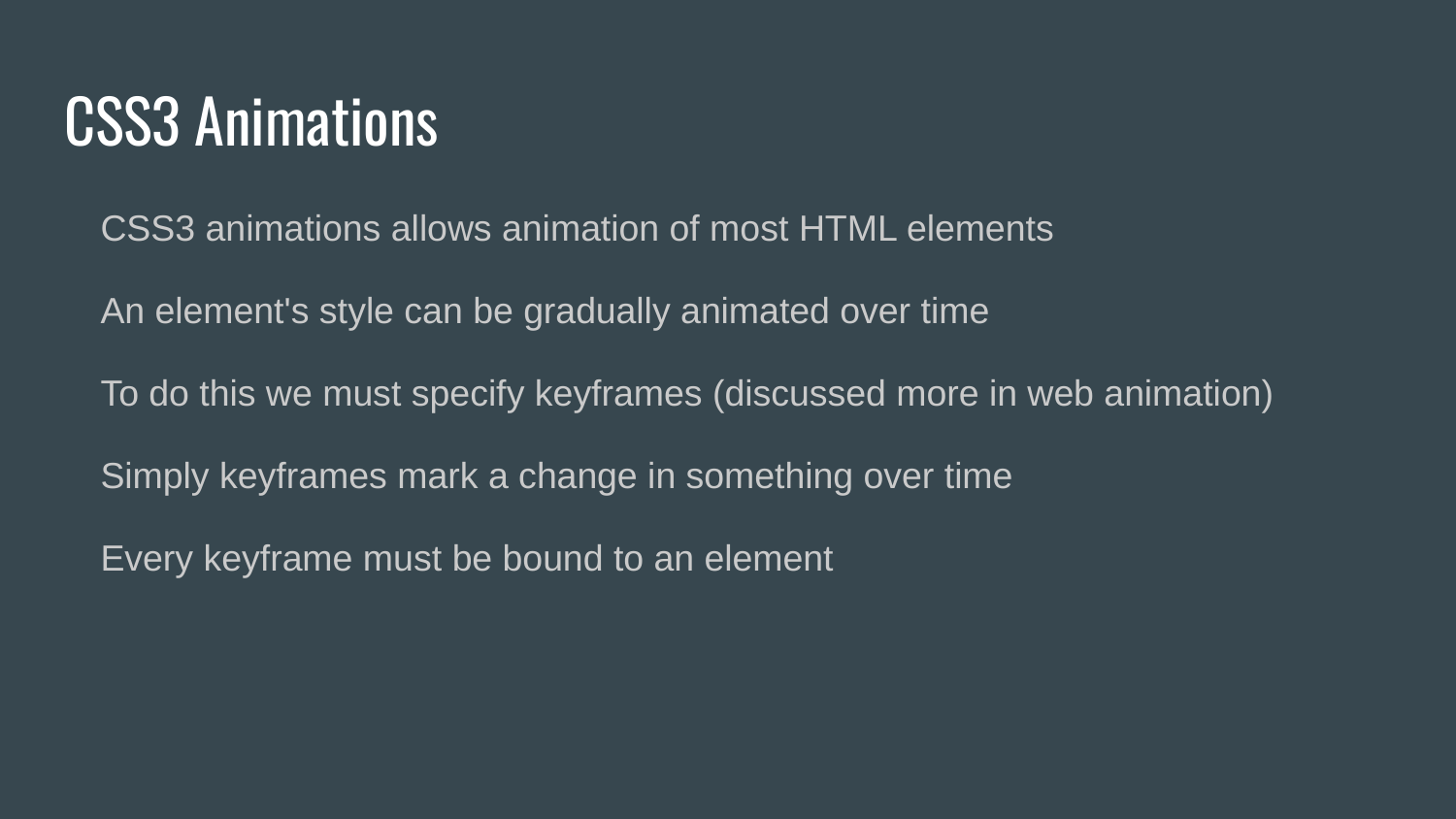

# CSS3 Animations
CSS3 animations allows animation of most HTML elements
An element's style can be gradually animated over time
To do this we must specify keyframes (discussed more in web animation)
Simply keyframes mark a change in something over time
Every keyframe must be bound to an element